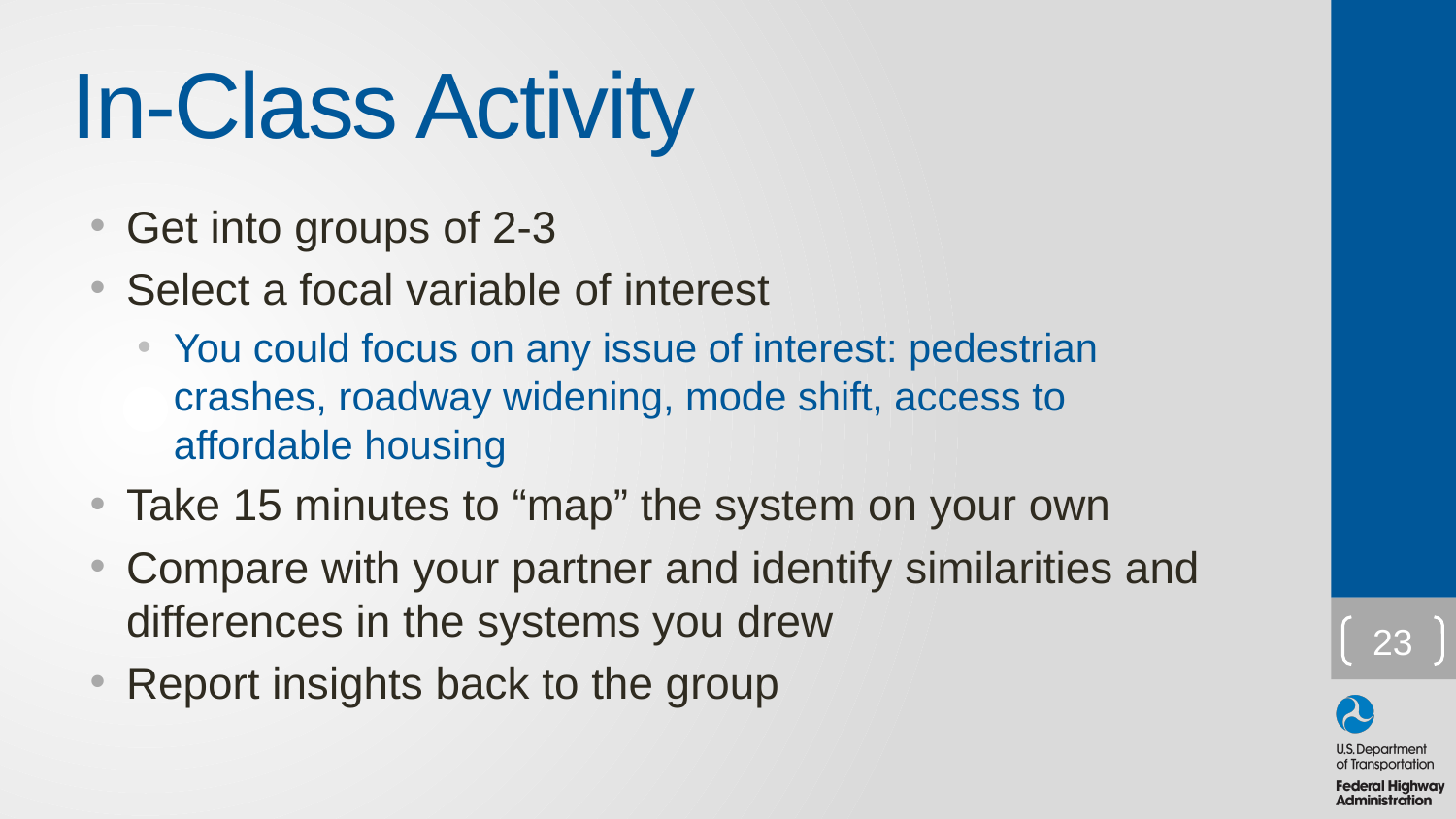

# In-Class Activity
Get into groups of 2-3
Select a focal variable of interest
You could focus on any issue of interest: pedestrian crashes, roadway widening, mode shift, access to affordable housing
Take 15 minutes to “map” the system on your own
Compare with your partner and identify similarities and differences in the systems you drew
Report insights back to the group

23